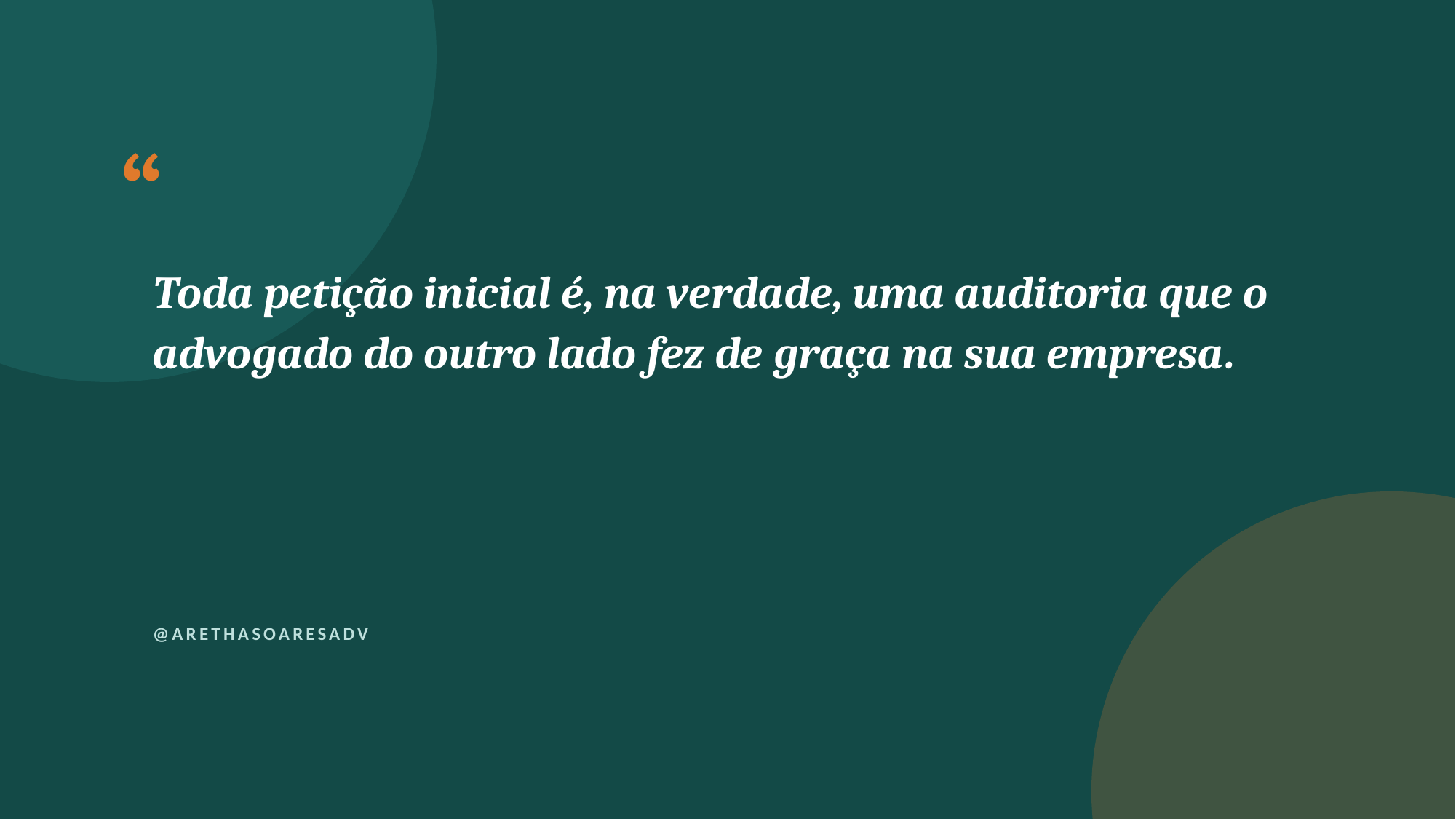

“
Toda petição inicial é, na verdade, uma auditoria que o advogado do outro lado fez de graça na sua empresa.

@ARETHASOARESADV